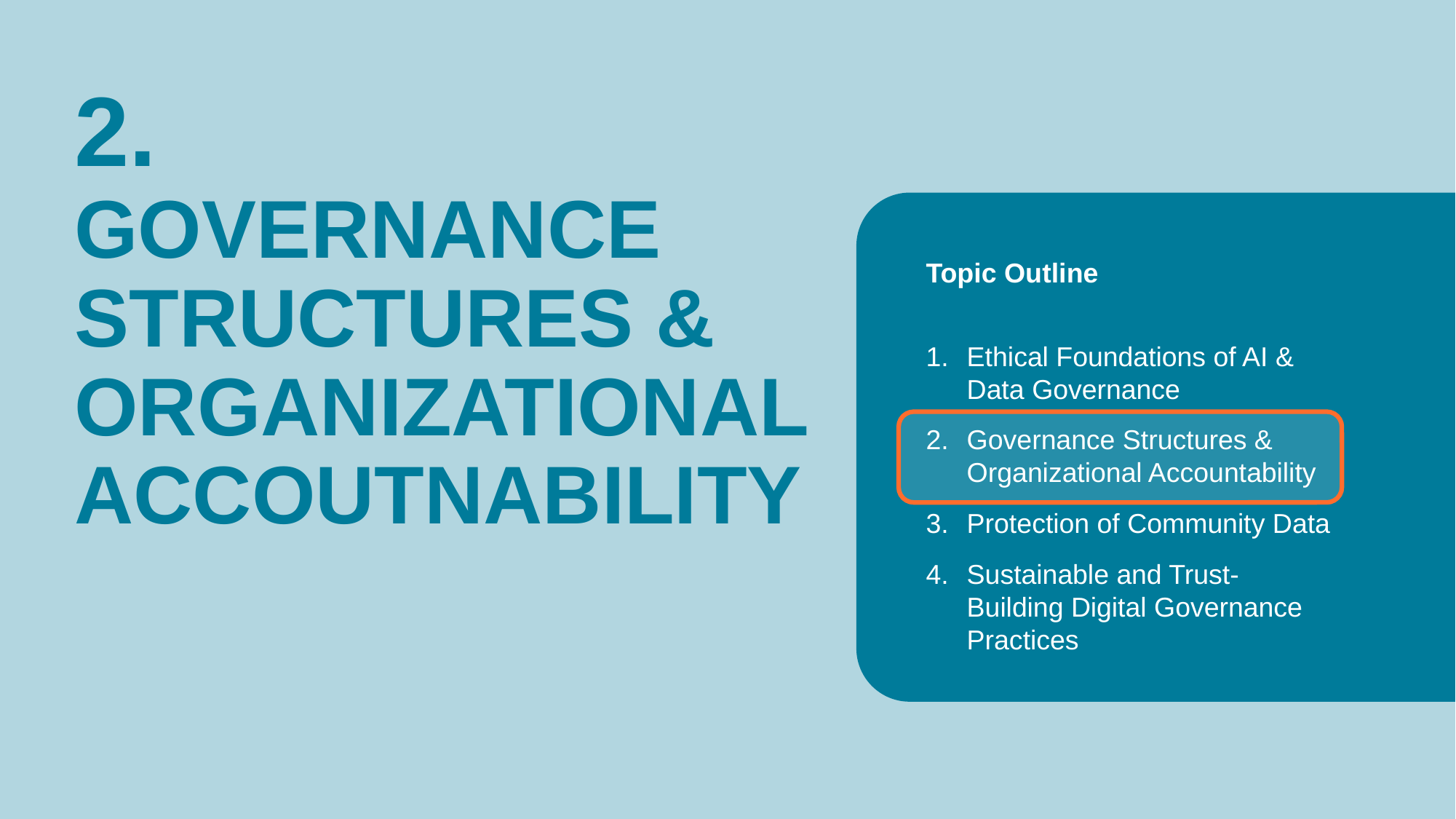

2.
GOVERNANCE STRUCTURES & ORGANIZATIONAL ACCOUTNABILITY

Topic Outline

Ethical Foundations of AI & Data Governance
Governance Structures & Organizational Accountability
Protection of Community Data
Sustainable and Trust-Building Digital Governance Practices